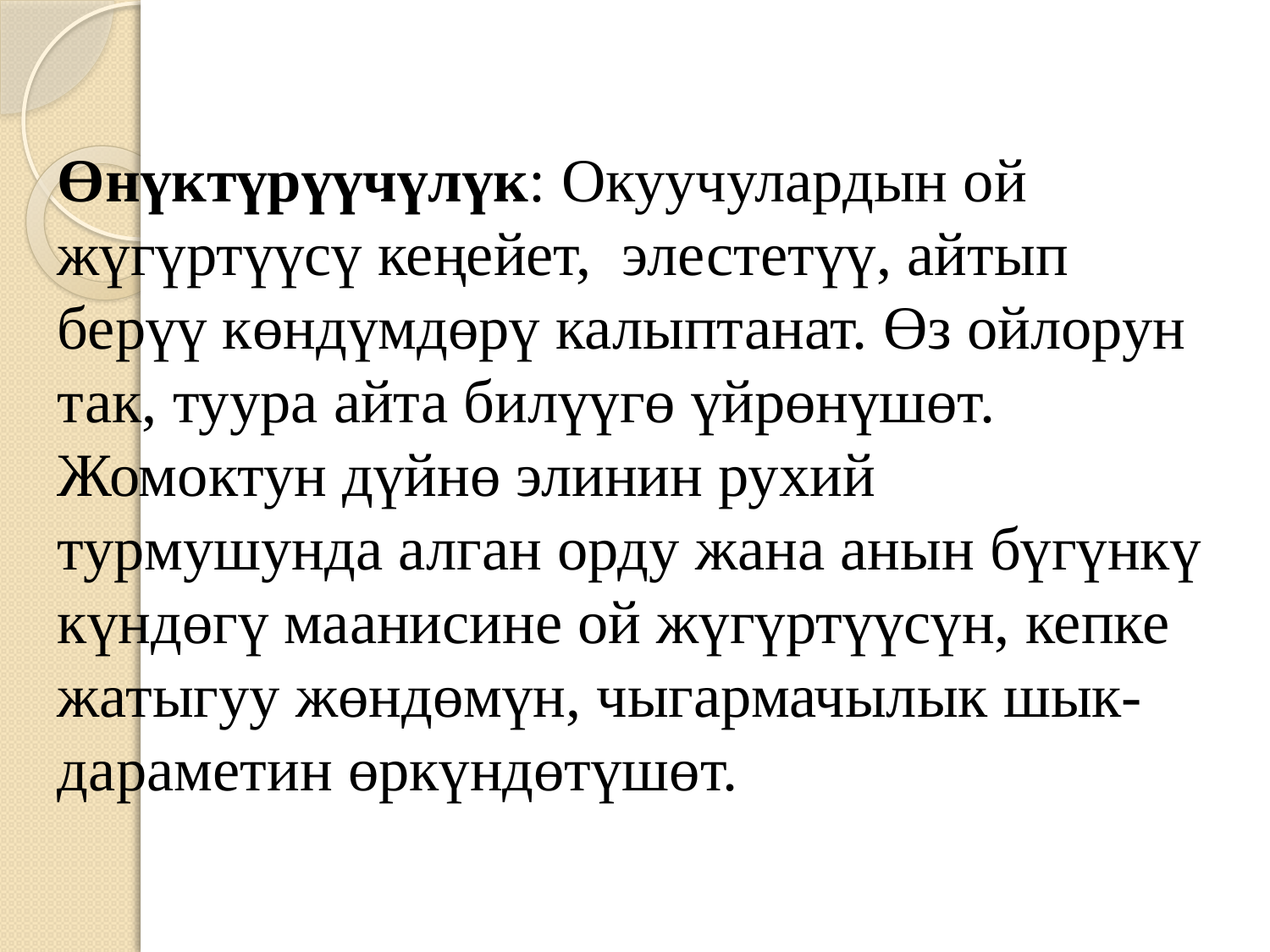

# Өнүктүрүүчүлүк: Окуучулардын ой жүгүртүүсү кеңейет,  элестетүү, айтып берүү көндүмдөрү калыптанат. Өз ойлорун так, туура айта билүүгө үйрөнүшөт. Жомоктун дүйнө элинин рухий турмушунда алган орду жана анын бүгүнкү күндөгү маанисине ой жүгүртүүсүн, кепке жатыгуу жөндөмүн, чыгармачылык шык-дараметин өркүндөтүшөт.